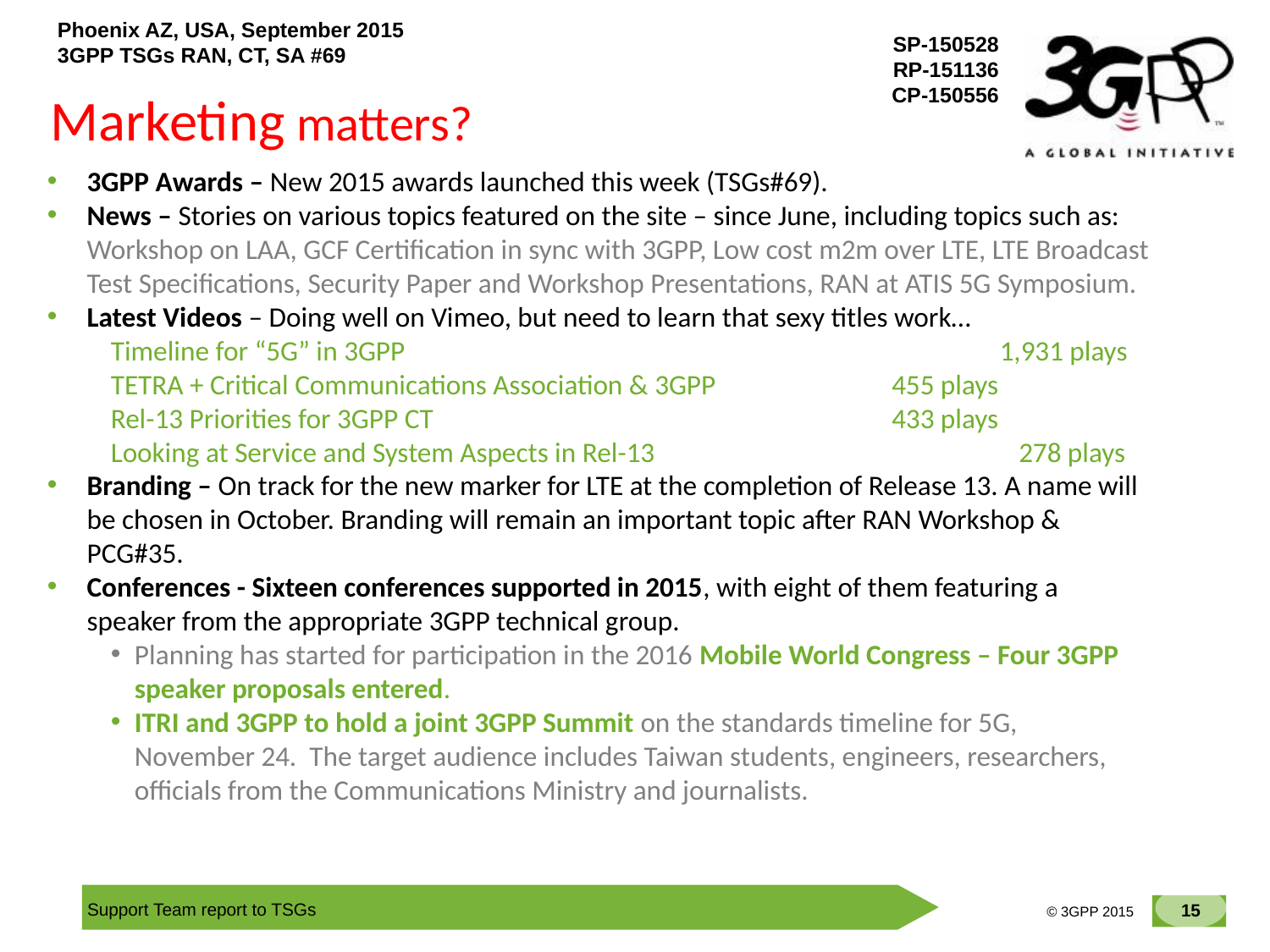

Marketing matters?
3GPP Awards – New 2015 awards launched this week (TSGs#69).
News – Stories on various topics featured on the site – since June, including topics such as: Workshop on LAA, GCF Certification in sync with 3GPP, Low cost m2m over LTE, LTE Broadcast Test Specifications, Security Paper and Workshop Presentations, RAN at ATIS 5G Symposium.
Latest Videos – Doing well on Vimeo, but need to learn that sexy titles work…
Timeline for “5G” in 3GPP					1,931 plays
TETRA + Critical Communications Association & 3GPP		   455 plays
Rel-13 Priorities for 3GPP CT				   433 plays
Looking at Service and System Aspects in Rel-13			   278 plays
Branding – On track for the new marker for LTE at the completion of Release 13. A name will be chosen in October. Branding will remain an important topic after RAN Workshop & PCG#35.
Conferences - Sixteen conferences supported in 2015, with eight of them featuring a speaker from the appropriate 3GPP technical group.
Planning has started for participation in the 2016 Mobile World Congress – Four 3GPP speaker proposals entered.
ITRI and 3GPP to hold a joint 3GPP Summit on the standards timeline for 5G,  November 24.  The target audience includes Taiwan students, engineers, researchers, officials from the Communications Ministry and journalists.